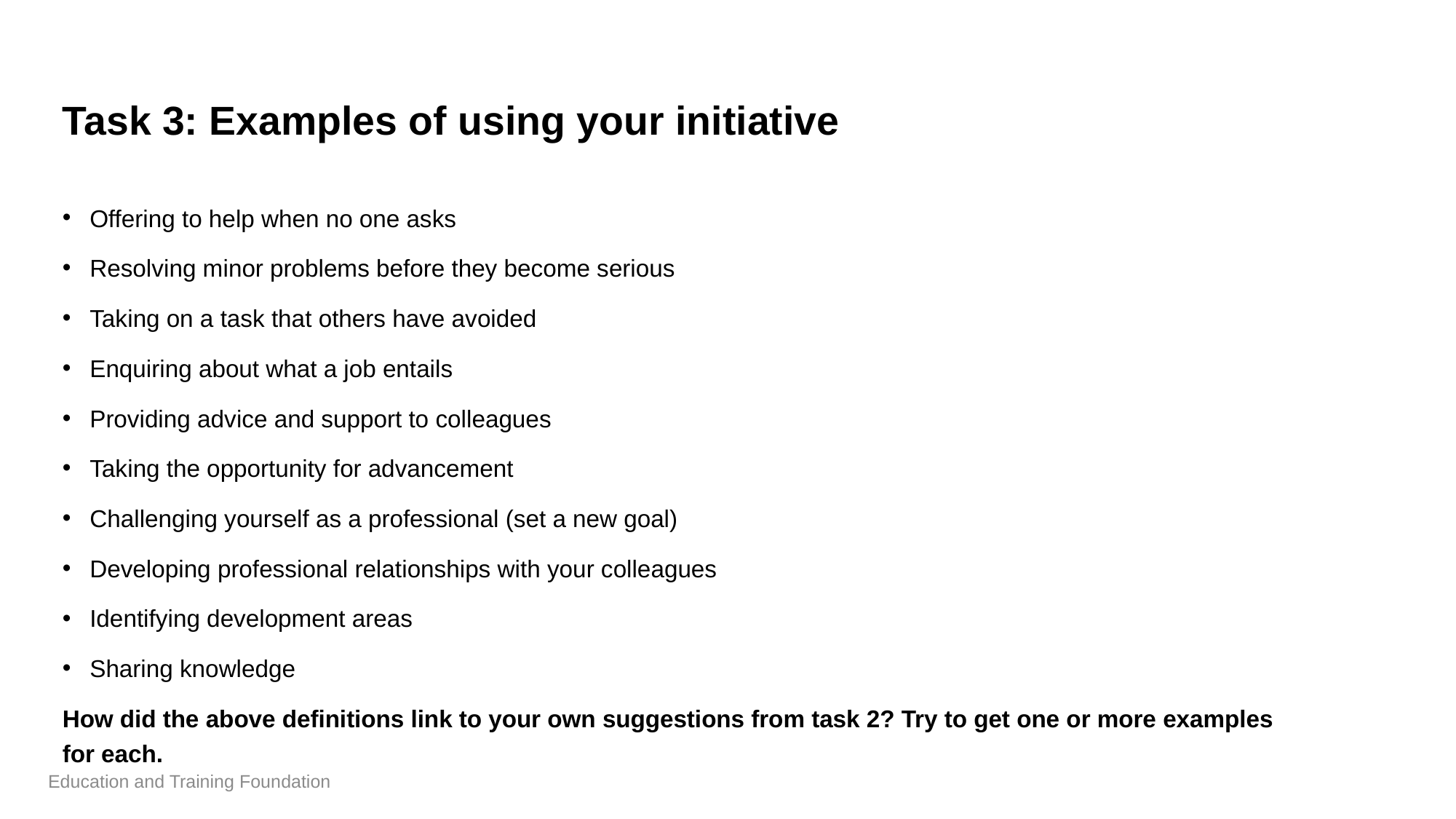

# Task 3: Examples of using your initiative
Offering to help when no one asks
Resolving minor problems before they become serious
Taking on a task that others have avoided
Enquiring about what a job entails
Providing advice and support to colleagues
Taking the opportunity for advancement
Challenging yourself as a professional (set a new goal)
Developing professional relationships with your colleagues
Identifying development areas
Sharing knowledge
How did the above definitions link to your own suggestions from task 2? Try to get one or more examples for each.
Education and Training Foundation